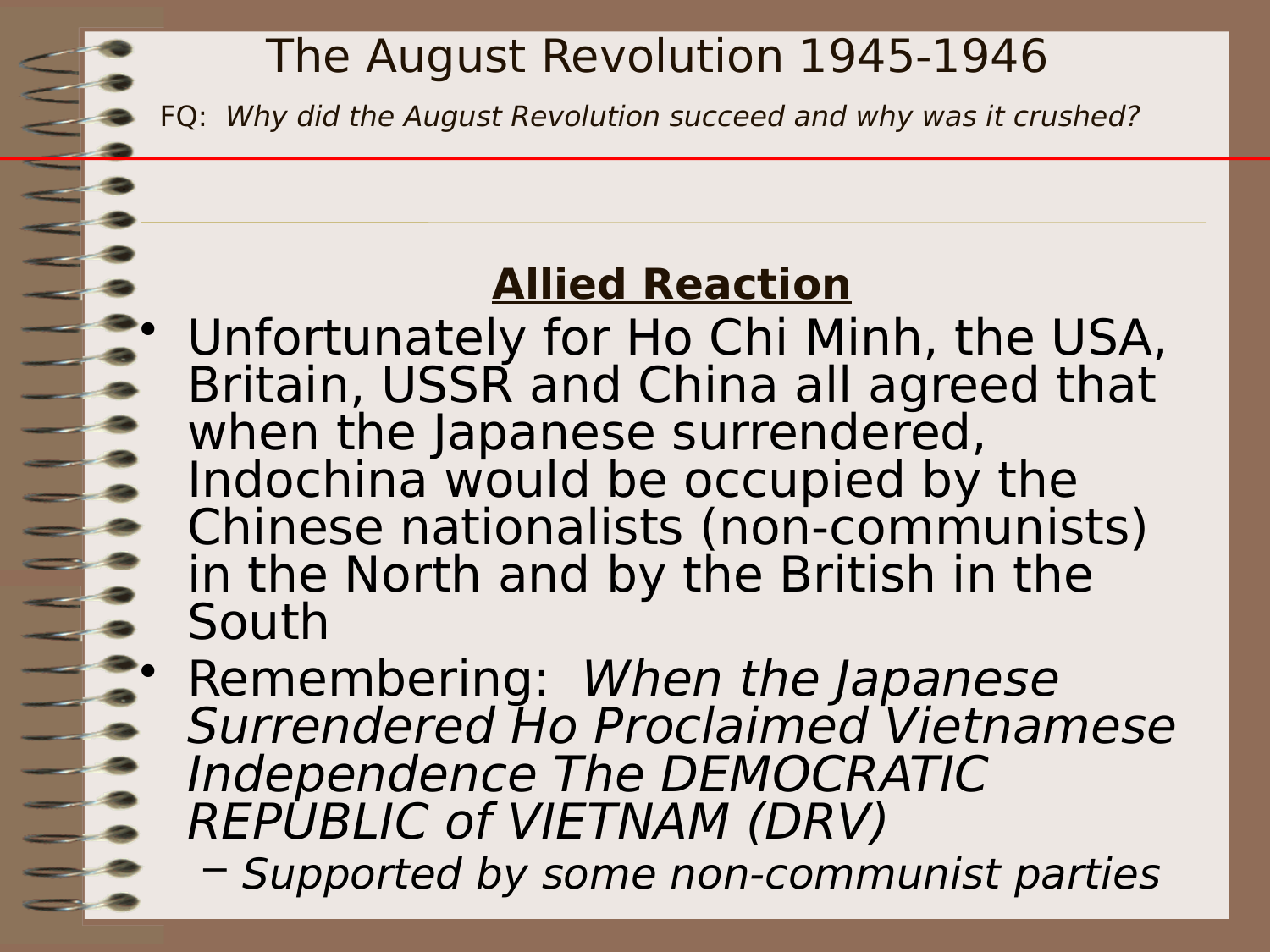

# The August Revolution 1945-1946 FQ:  Why did the August Revolution succeed and why was it crushed?

Allied Reaction
Unfortunately for Ho Chi Minh, the USA, Britain, USSR and China all agreed that when the Japanese surrendered, Indochina would be occupied by the Chinese nationalists (non-communists) in the North and by the British in the South
Remembering:  When the Japanese Surrendered Ho Proclaimed Vietnamese Independence The DEMOCRATIC REPUBLIC of VIETNAM (DRV)
Supported by some non-communist parties